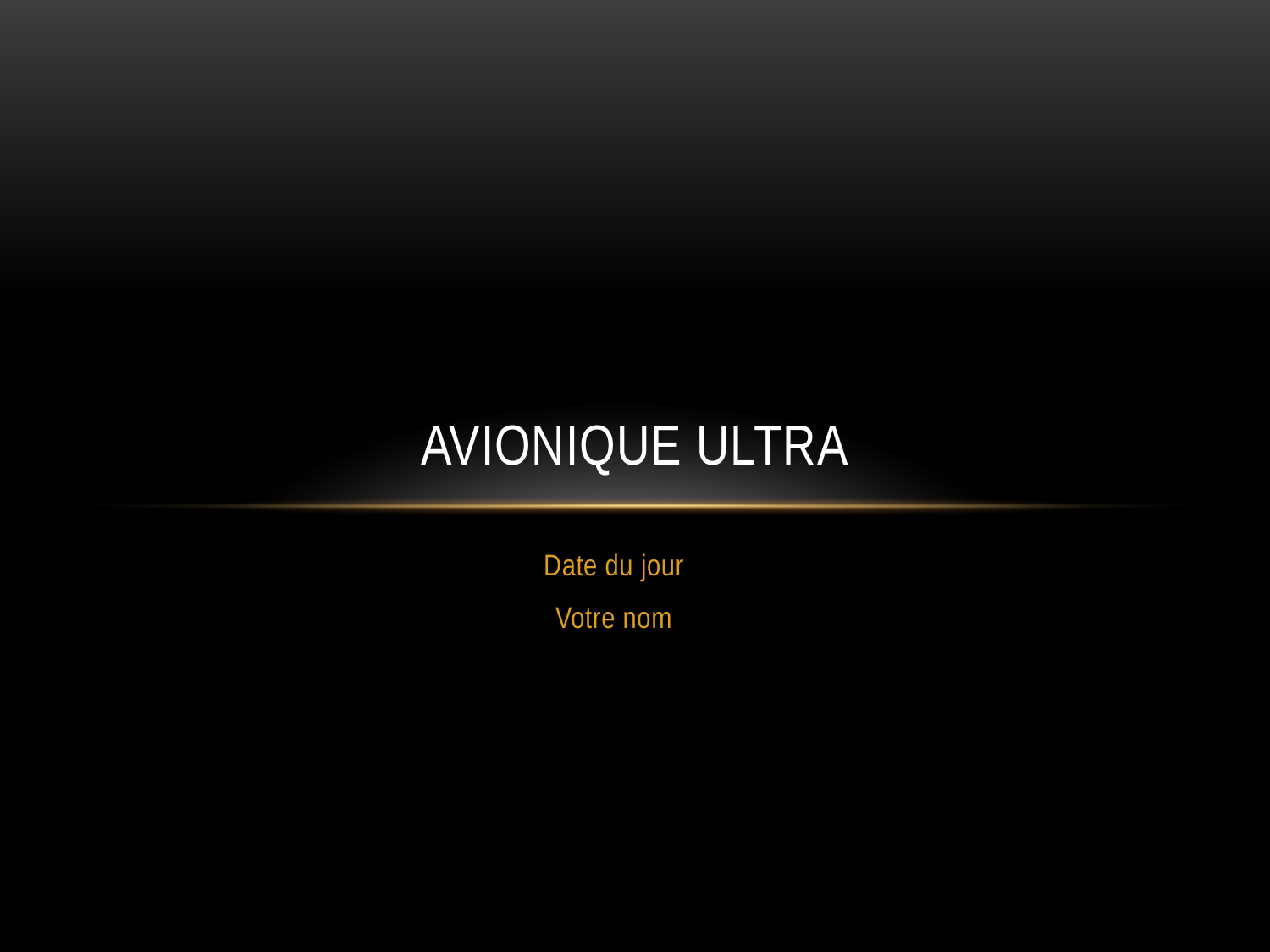

# Avionique Ultra
Date du jour
Votre nom